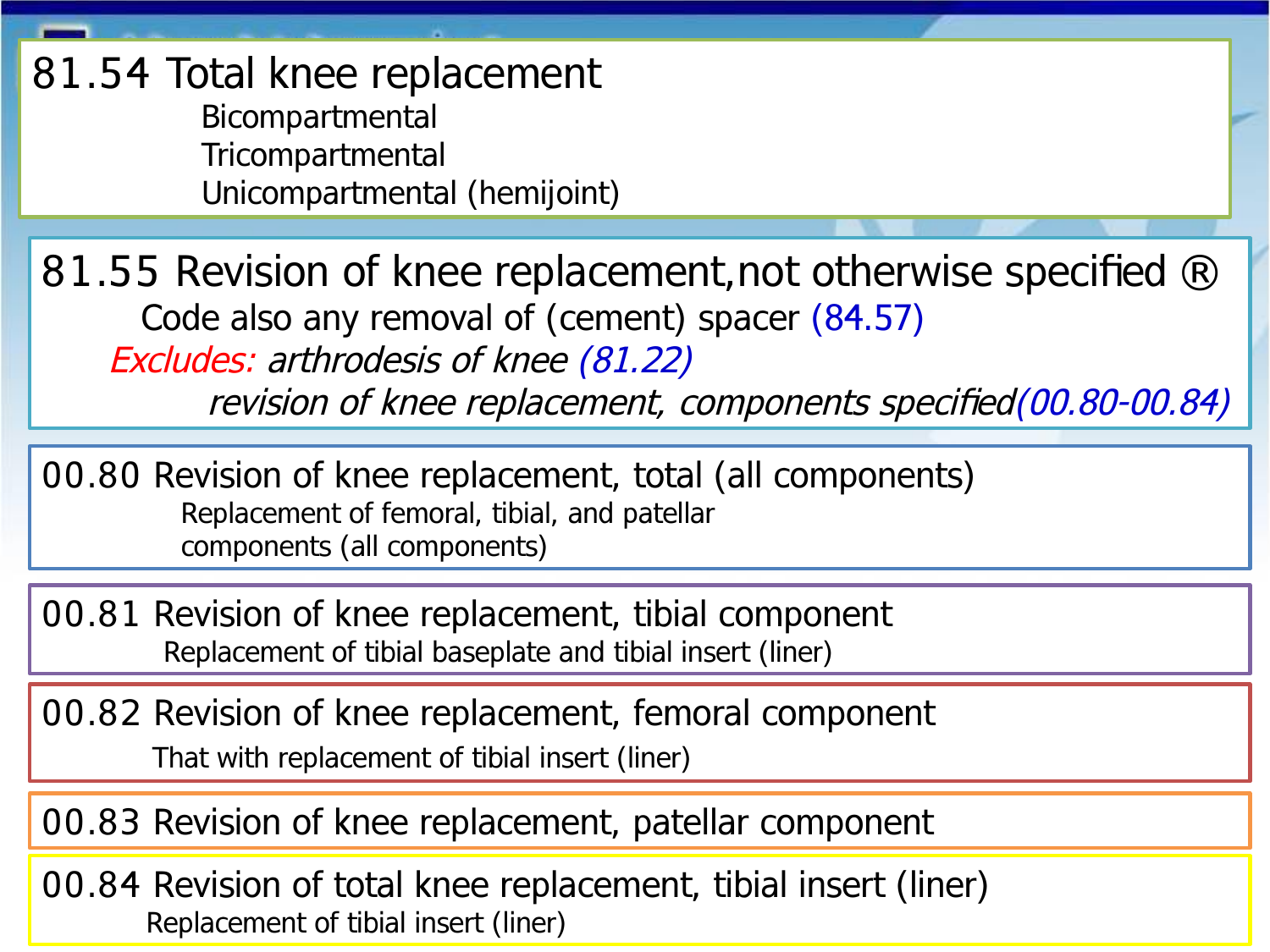

81.54 Total knee replacement
                 Bicompartmental
                 Tricompartmental
                 Unicompartmental (hemijoint)
81.55 Revision of knee replacement,not otherwise specified ®
         Code also any removal of (cement) spacer (84.57)
      Excludes: arthrodesis of knee (81.22)
               revision of knee replacement, components specified(00.80-00.84)
00.80 Revision of knee replacement, total (all components)
                Replacement of femoral, tibial, and patellar
                components (all components)
00.81 Revision of knee replacement, tibial component
              Replacement of tibial baseplate and tibial insert (liner)
00.82 Revision of knee replacement, femoral component
          That with replacement of tibial insert (liner)
00.83 Revision of knee replacement, patellar component
00.84 Revision of total knee replacement, tibial insert (liner)
            Replacement of tibial insert (liner)